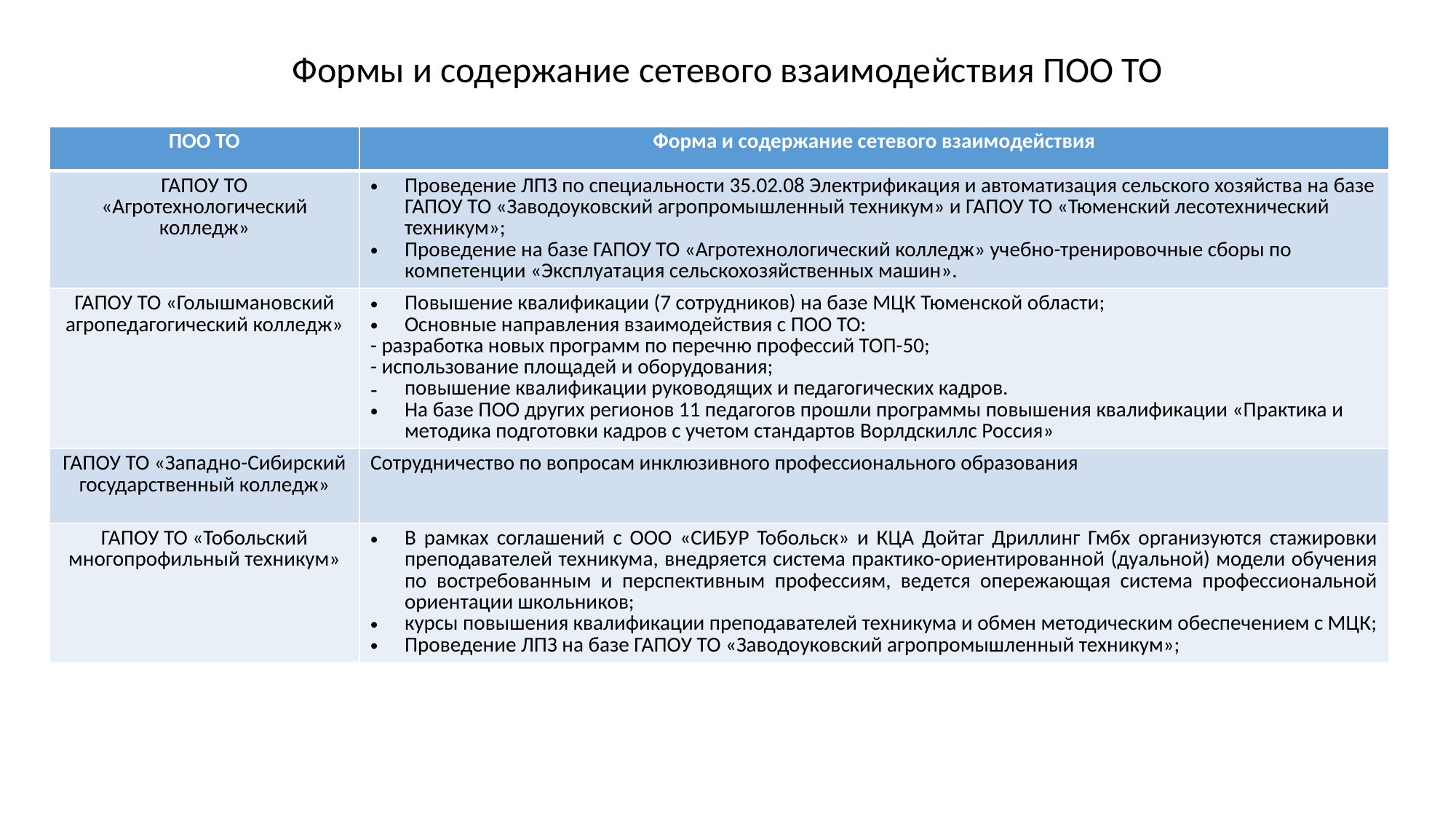

# Формы и содержание сетевого взаимодействия ПОО ТО
| ПОО ТО | Форма и содержание сетевого взаимодействия |
| --- | --- |
| ГАПОУ ТО «Агротехнологический колледж» | Проведение ЛПЗ по специальности 35.02.08 Электрификация и автоматизация сельского хозяйства на базе ГАПОУ ТО «Заводоуковский агропромышленный техникум» и ГАПОУ ТО «Тюменский лесотехнический техникум»; Проведение на базе ГАПОУ ТО «Агротехнологический колледж» учебно-тренировочные сборы по компетенции «Эксплуатация сельскохозяйственных машин». |
| ГАПОУ ТО «Голышмановский агропедагогический колледж» | Повышение квалификации (7 сотрудников) на базе МЦК Тюменской области; Основные направления взаимодействия с ПОО ТО: - разработка новых программ по перечню профессий ТОП-50; - использование площадей и оборудования; повышение квалификации руководящих и педагогических кадров. На базе ПОО других регионов 11 педагогов прошли программы повышения квалификации «Практика и методика подготовки кадров с учетом стандартов Ворлдскиллс Россия» |
| ГАПОУ ТО «Западно-Сибирский государственный колледж» | Сотрудничество по вопросам инклюзивного профессионального образования |
| ГАПОУ ТО «Тобольский многопрофильный техникум» | В рамках соглашений с ООО «СИБУР Тобольск» и КЦА Дойтаг Дриллинг Гмбх организуются стажировки преподавателей техникума, внедряется система практико-ориентированной (дуальной) модели обучения по востребованным и перспективным профессиям, ведется опережающая система профессиональной ориентации школьников; курсы повышения квалификации преподавателей техникума и обмен методическим обеспечением с МЦК; Проведение ЛПЗ на базе ГАПОУ ТО «Заводоуковский агропромышленный техникум»; |